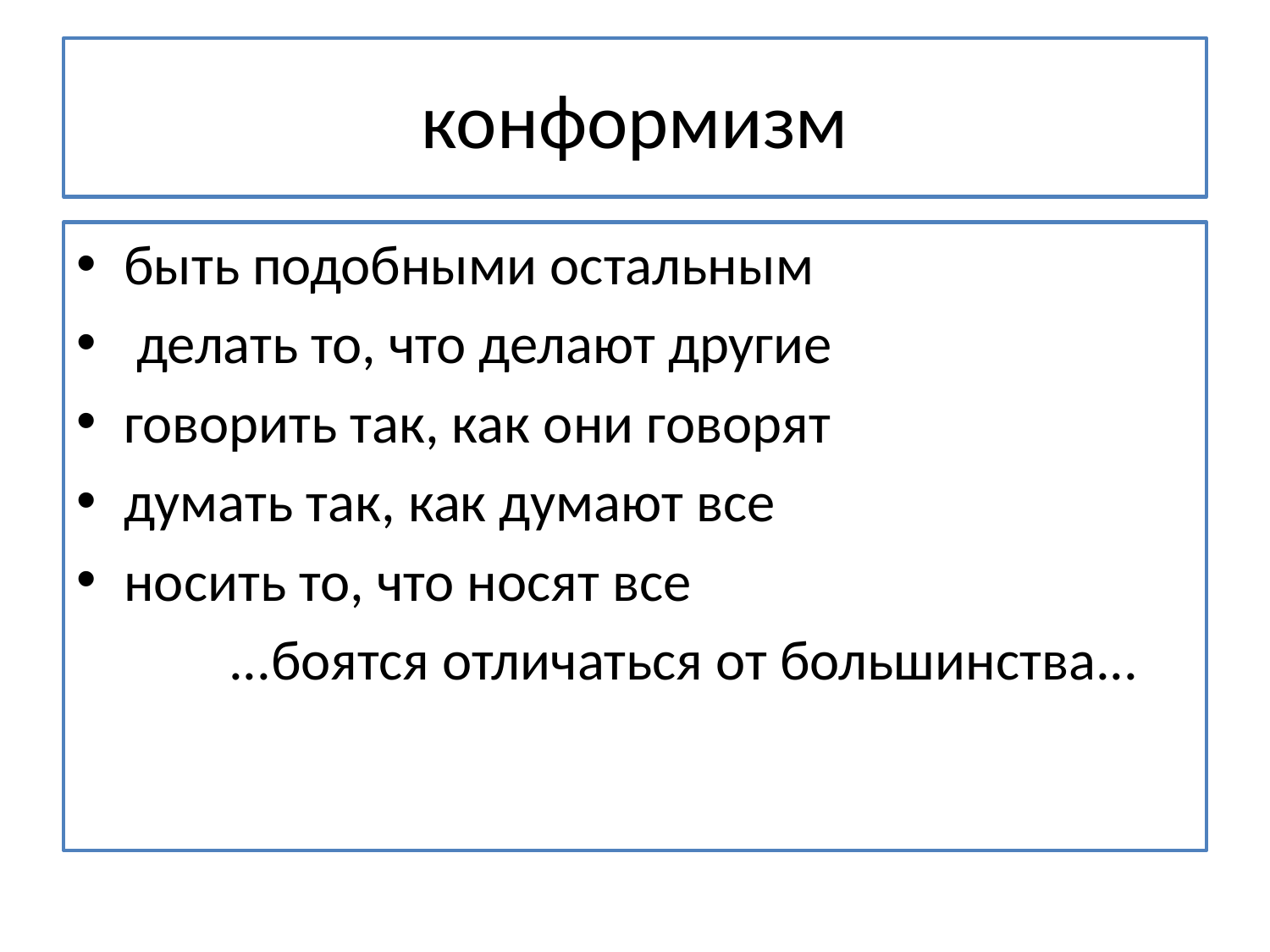

# конформизм
быть подобными остальным
 делать то, что делают другие
говорить так, как они говорят
думать так, как думают все
носить то, что носят все
            ...боятся отличаться от большинства...